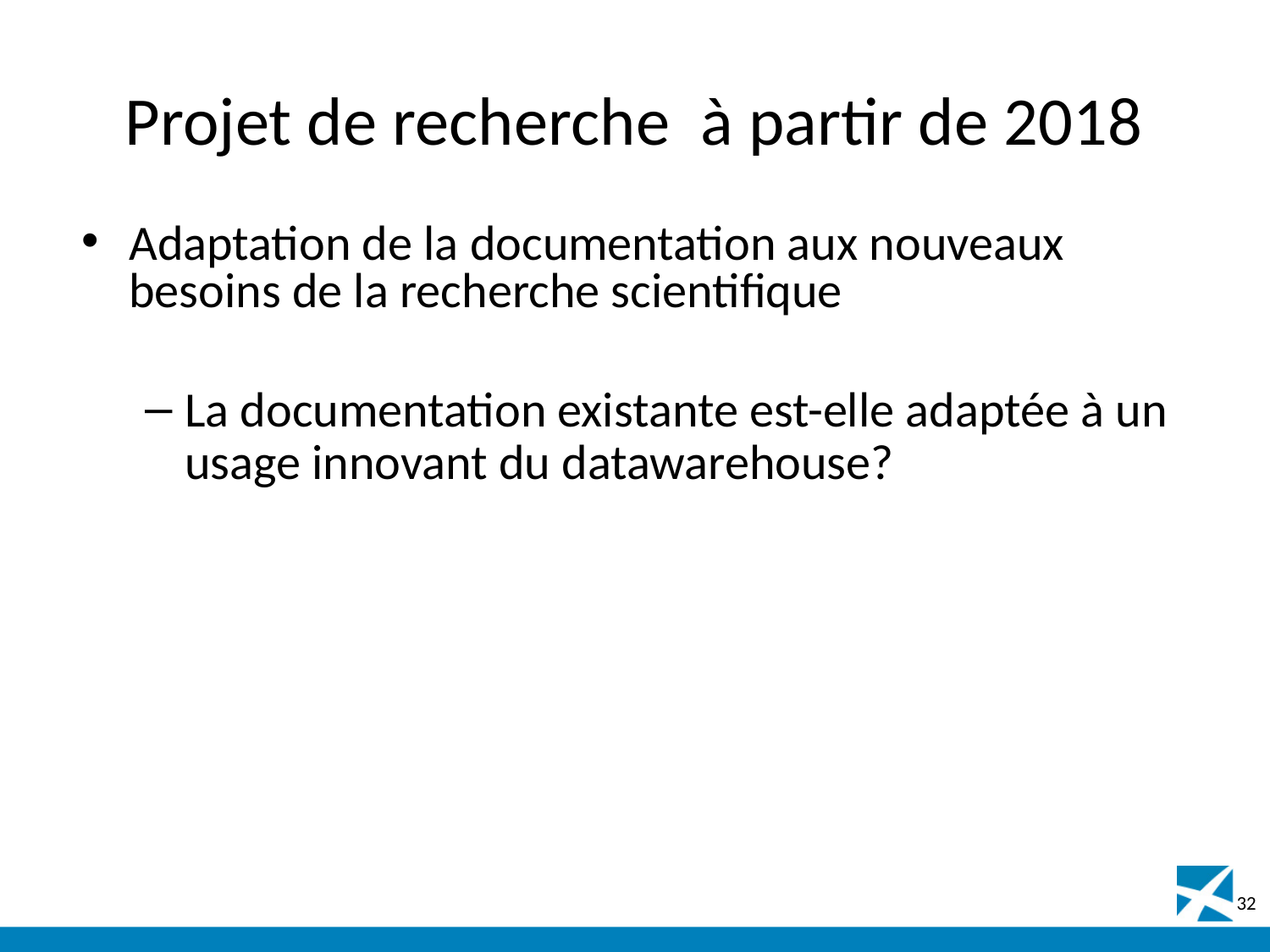

# Projet de recherche  à partir de 2018
Adaptation de la documentation aux nouveaux besoins de la recherche scientifique

La documentation existante est-elle adaptée à un usage innovant du datawarehouse?